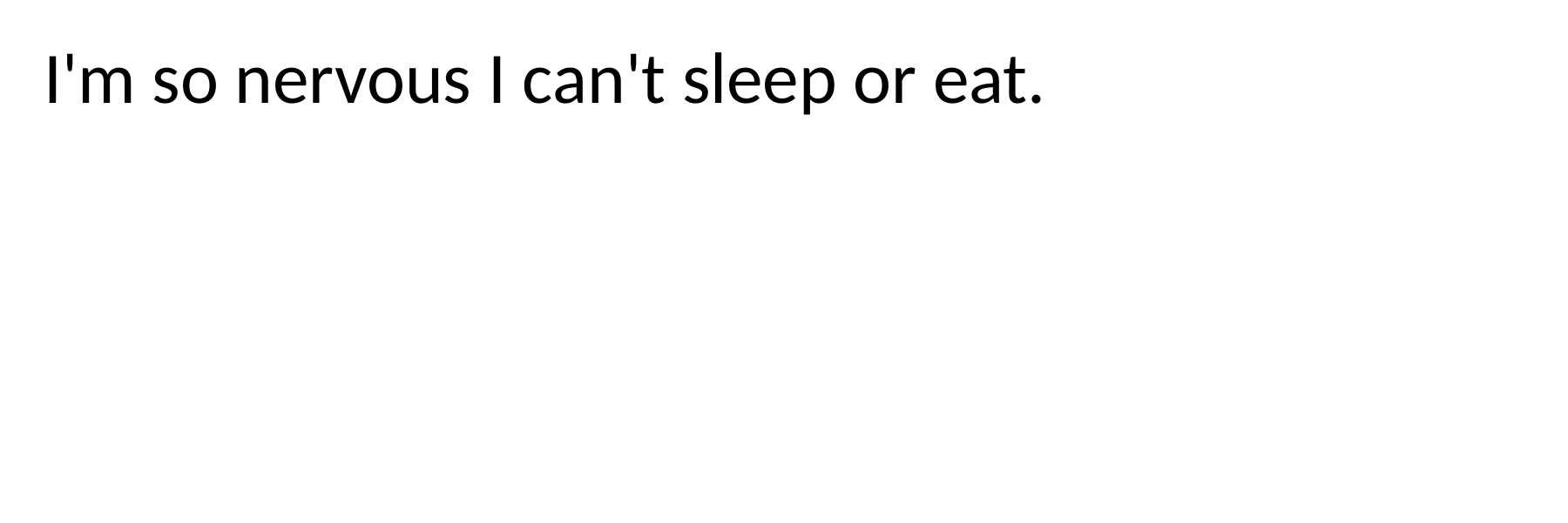

I'm so nervous I can't sleep or eat.